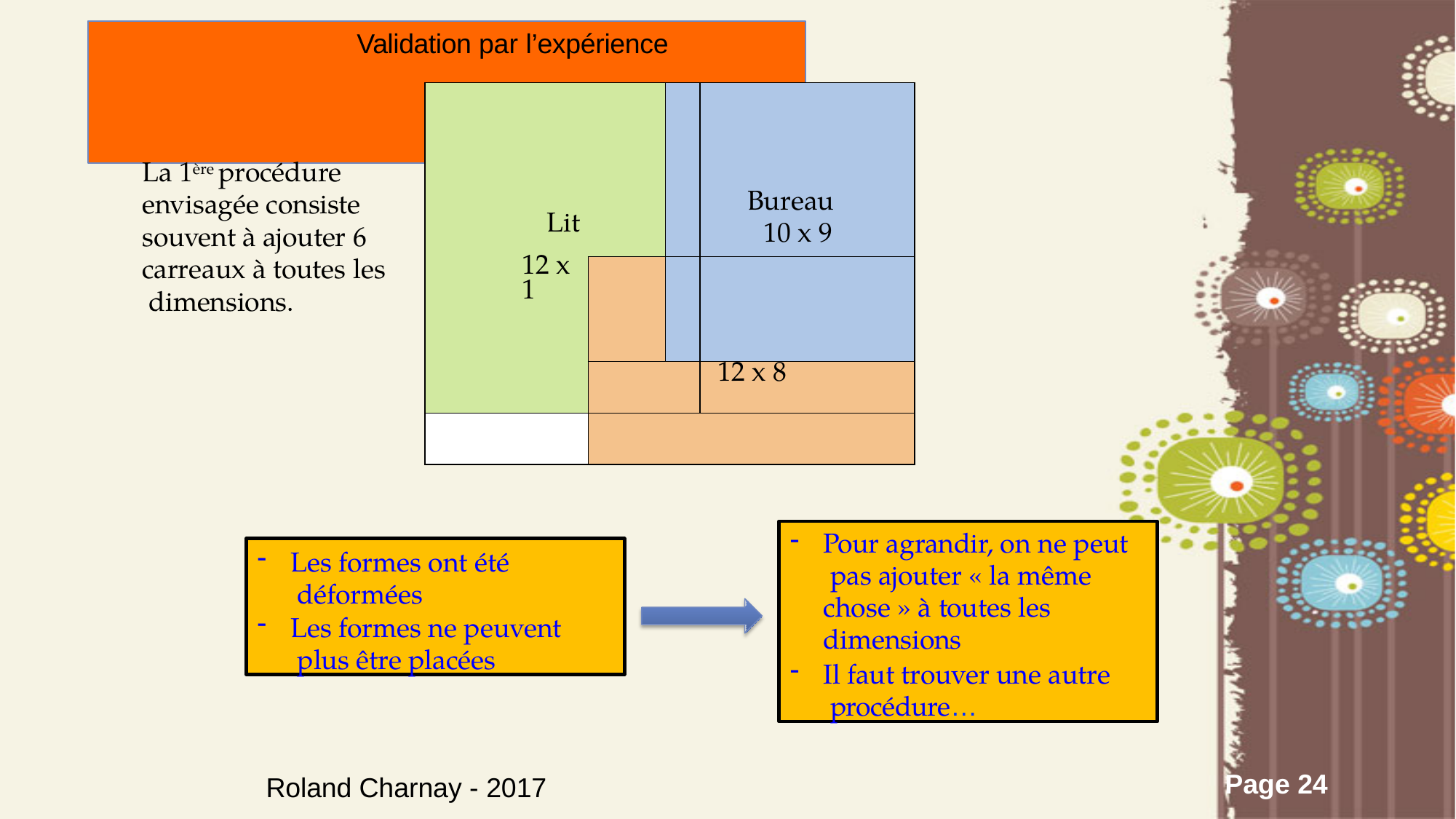

# Validation par l’expérience

| Lit |  |  | Bureau 10 x 9 |
| --- | --- | --- | --- |
| 12 x 1 |  |  |  |
|  |  |  | 12 x 8 |
|  |  |  |  |
La 1ère procédure  envisagée consiste  souvent à ajouter 6  carreaux à toutes les  dimensions.
Pour agrandir, on ne peut  pas ajouter « la même  chose » à toutes les  dimensions
Il faut trouver une autre  procédure…
Les formes ont été  déformées
Les formes ne peuvent  plus être placées

Roland Charnay - 2017